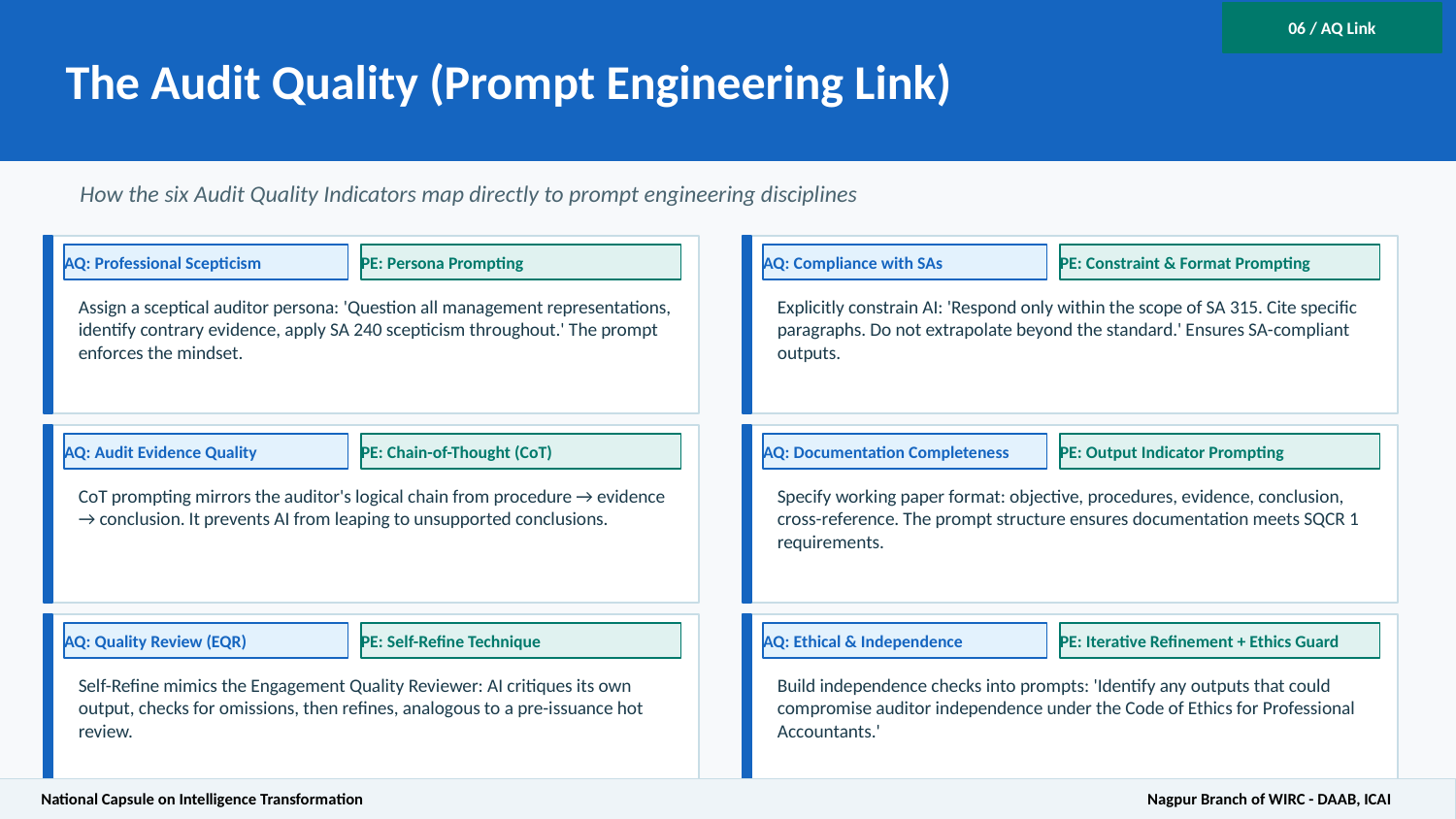

The Audit Quality (Prompt Engineering Link)

06 / AQ Link
How the six Audit Quality Indicators map directly to prompt engineering disciplines

AQ: Professional Scepticism

PE: Persona Prompting

AQ: Compliance with SAs

PE: Constraint & Format Prompting
Assign a sceptical auditor persona: 'Question all management representations, identify contrary evidence, apply SA 240 scepticism throughout.' The prompt enforces the mindset.
Explicitly constrain AI: 'Respond only within the scope of SA 315. Cite specific paragraphs. Do not extrapolate beyond the standard.' Ensures SA-compliant outputs.

AQ: Audit Evidence Quality

PE: Chain-of-Thought (CoT)

AQ: Documentation Completeness

PE: Output Indicator Prompting
CoT prompting mirrors the auditor's logical chain from procedure → evidence → conclusion. It prevents AI from leaping to unsupported conclusions.
Specify working paper format: objective, procedures, evidence, conclusion, cross-reference. The prompt structure ensures documentation meets SQCR 1 requirements.

AQ: Quality Review (EQR)

PE: Self-Refine Technique

AQ: Ethical & Independence

PE: Iterative Refinement + Ethics Guard
Self-Refine mimics the Engagement Quality Reviewer: AI critiques its own output, checks for omissions, then refines, analogous to a pre-issuance hot review.
Build independence checks into prompts: 'Identify any outputs that could compromise auditor independence under the Code of Ethics for Professional Accountants.'
National Capsule on Intelligence Transformation					                        Nagpur Branch of WIRC - DAAB, ICAI